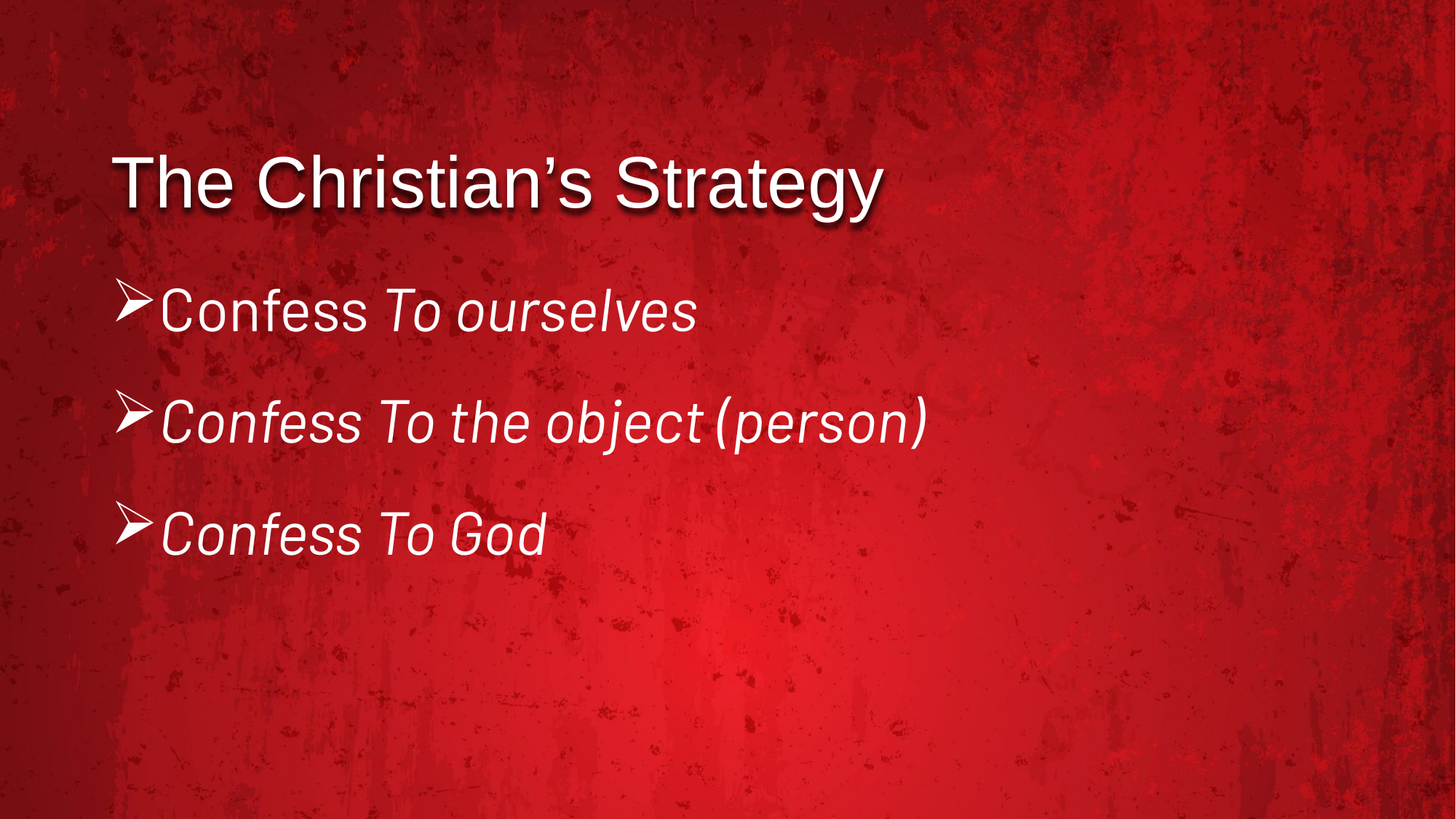

# The Christian’s Strategy
Confess To ourselves
Confess To the object (person)
Confess To God